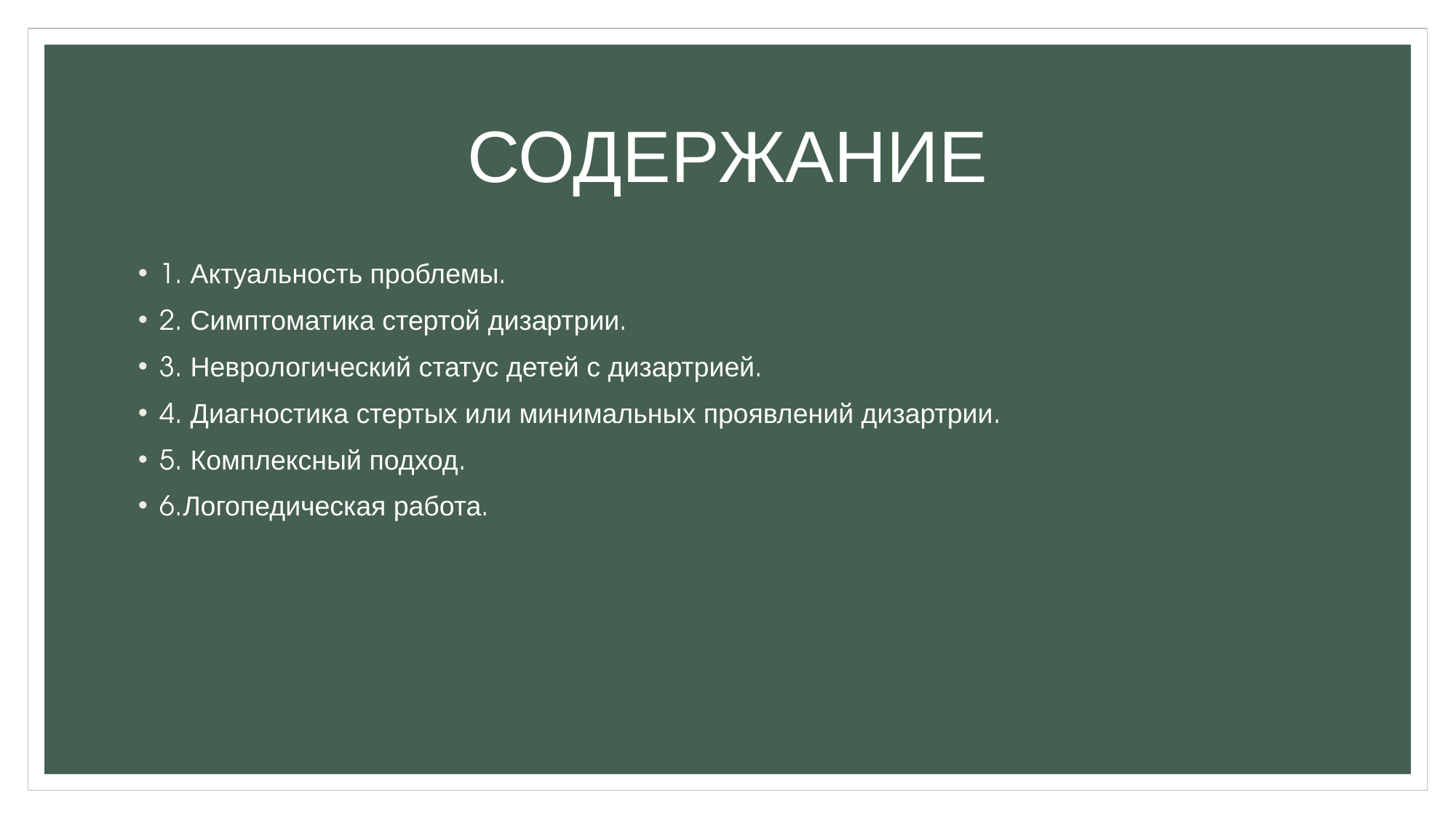

# СОДЕРЖАНИЕ
1. Актуальность проблемы.
2. Симптоматика стертой дизартрии.
3. Неврологический статус детей с дизартрией.
4. Диагностика стертых или минимальных проявлений дизартрии.
5. Комплексный подход.
6.Логопедическая работа.